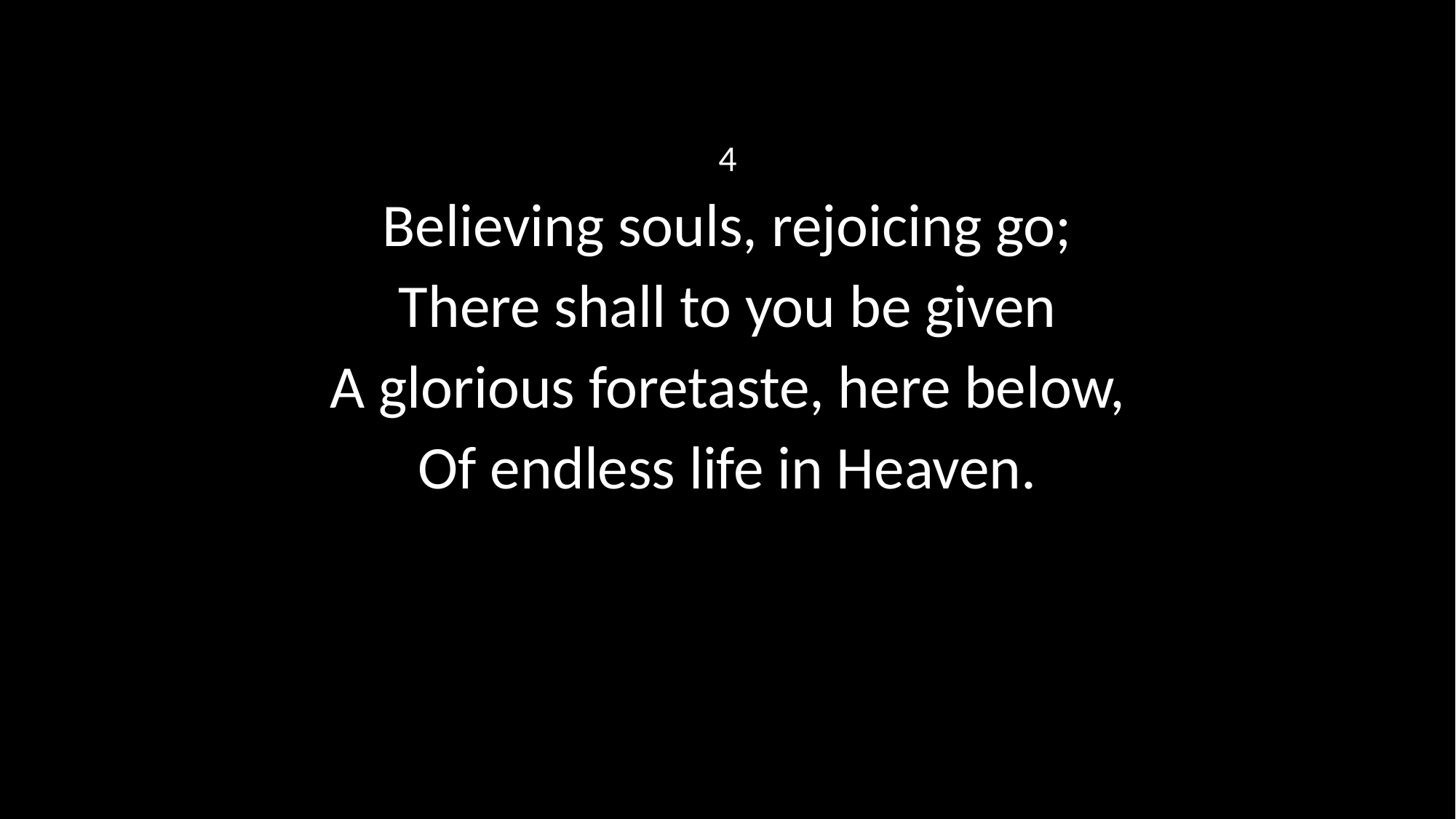

4
Believing souls, rejoicing go;
There shall to you be given
A glorious foretaste, here below,
Of endless life in Heaven.